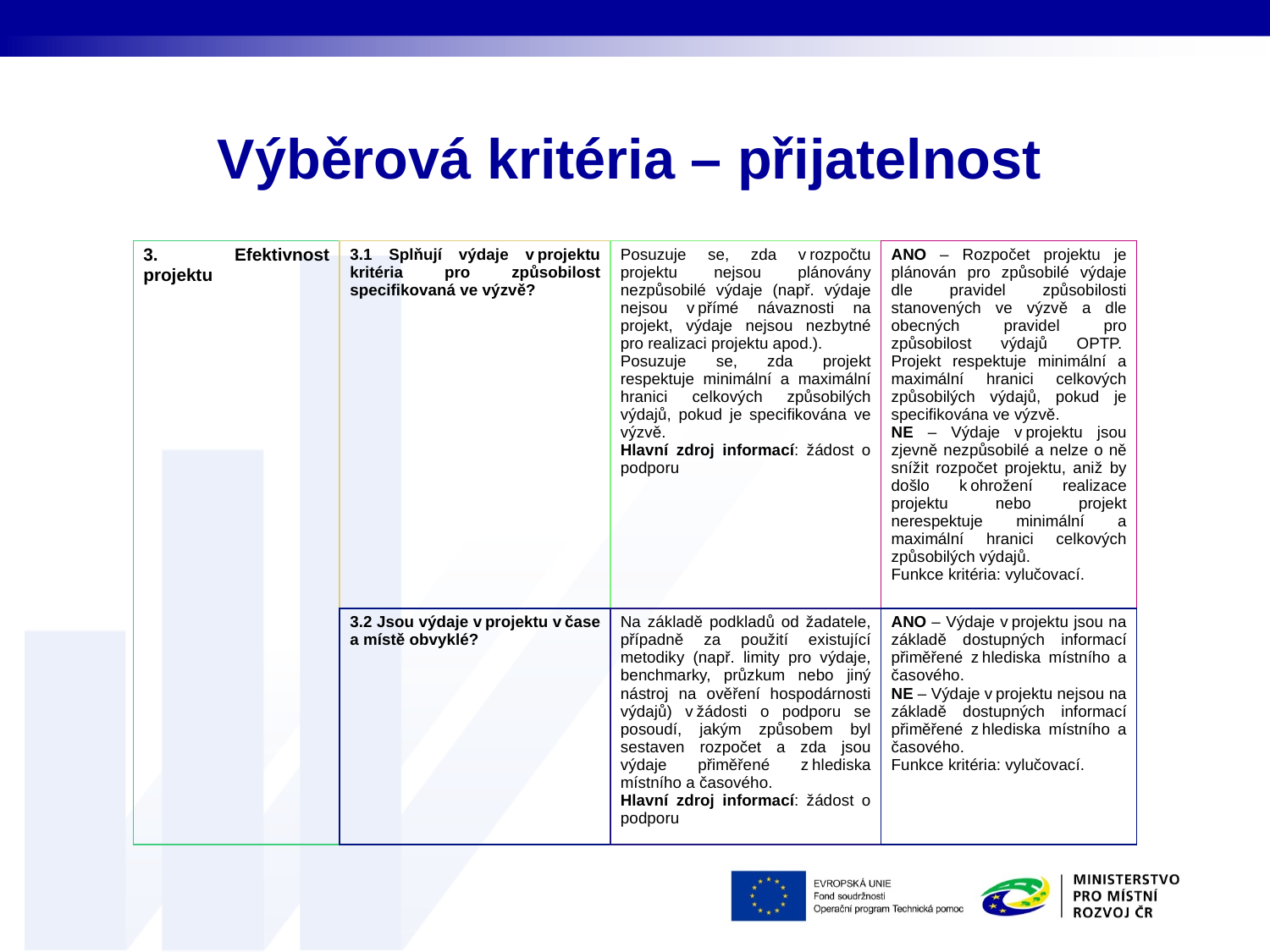

# Výběrová kritéria – přijatelnost
| 3. Efektivnost projektu | 3.1 Splňují výdaje v projektu kritéria pro způsobilost specifikovaná ve výzvě? | Posuzuje se, zda v rozpočtu projektu nejsou plánovány nezpůsobilé výdaje (např. výdaje nejsou v přímé návaznosti na projekt, výdaje nejsou nezbytné pro realizaci projektu apod.).   Posuzuje se, zda projekt respektuje minimální a maximální hranici celkových způsobilých výdajů, pokud je specifikována ve výzvě.  Hlavní zdroj informací: žádost o podporu | ANO – Rozpočet projektu je plánován pro způsobilé výdaje dle pravidel způsobilosti stanovených ve výzvě a dle obecných pravidel pro způsobilost výdajů OPTP.  Projekt respektuje minimální a maximální hranici celkových způsobilých výdajů, pokud je specifikována ve výzvě.  NE – Výdaje v projektu jsou zjevně nezpůsobilé a nelze o ně snížit rozpočet projektu, aniž by došlo k ohrožení realizace projektu nebo projekt nerespektuje minimální a maximální hranici celkových způsobilých výdajů.  Funkce kritéria: vylučovací. |
| --- | --- | --- | --- |
|  | 3.2 Jsou výdaje v projektu v čase a místě obvyklé? | Na základě podkladů od žadatele, případně za použití existující metodiky (např. limity pro výdaje, benchmarky, průzkum nebo jiný nástroj na ověření hospodárnosti výdajů) v žádosti o podporu se posoudí, jakým způsobem byl sestaven rozpočet a zda jsou výdaje přiměřené z hlediska místního a časového.  Hlavní zdroj informací: žádost o podporu | ANO – Výdaje v projektu jsou na základě dostupných informací přiměřené z hlediska místního a časového.  NE – Výdaje v projektu nejsou na základě dostupných informací přiměřené z hlediska místního a časového.  Funkce kritéria: vylučovací. |